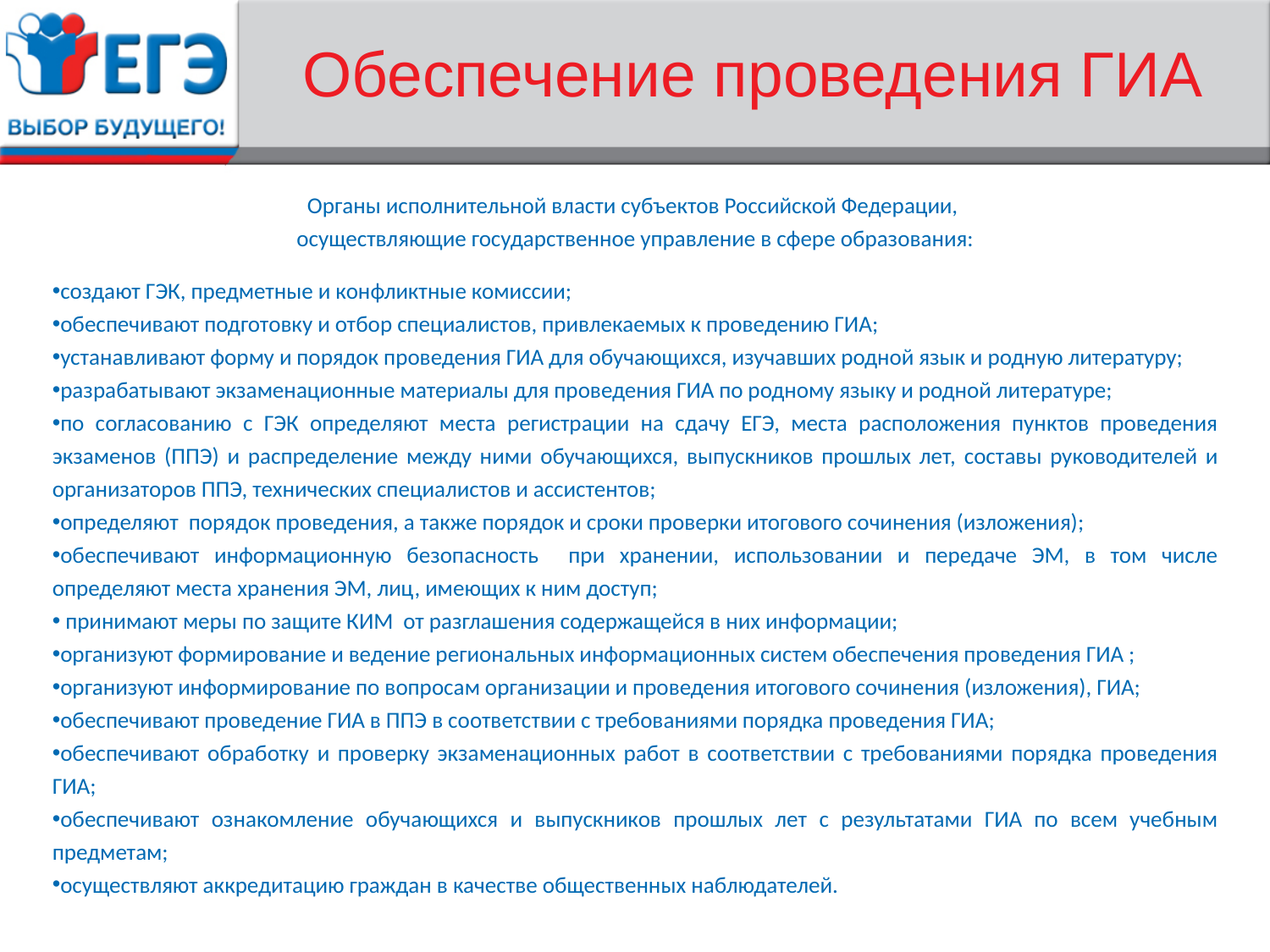

# Обеспечение проведения ГИА
Органы исполнительной власти субъектов Российской Федерации,
осуществляющие государственное управление в сфере образования:
создают ГЭК, предметные и конфликтные комиссии;
обеспечивают подготовку и отбор специалистов, привлекаемых к проведению ГИА;
устанавливают форму и порядок проведения ГИА для обучающихся, изучавших родной язык и родную литературу;
разрабатывают экзаменационные материалы для проведения ГИА по родному языку и родной литературе;
по согласованию с ГЭК определяют места регистрации на сдачу ЕГЭ, места расположения пунктов проведения экзаменов (ППЭ) и распределение между ними обучающихся, выпускников прошлых лет, составы руководителей и организаторов ППЭ, технических специалистов и ассистентов;
определяют  порядок проведения, а также порядок и сроки проверки итогового сочинения (изложения);
обеспечивают информационную безопасность  при хранении, использовании и передаче ЭМ, в том числе определяют места хранения ЭМ, лиц, имеющих к ним доступ;
 принимают меры по защите КИМ  от разглашения содержащейся в них информации;
организуют формирование и ведение региональных информационных систем обеспечения проведения ГИА ;
организуют информирование по вопросам организации и проведения итогового сочинения (изложения), ГИА;
обеспечивают проведение ГИА в ППЭ в соответствии с требованиями порядка проведения ГИА;
обеспечивают обработку и проверку экзаменационных работ в соответствии с требованиями порядка проведения ГИА;
обеспечивают ознакомление обучающихся и выпускников прошлых лет с результатами ГИА по всем учебным предметам;
осуществляют аккредитацию граждан в качестве общественных наблюдателей.